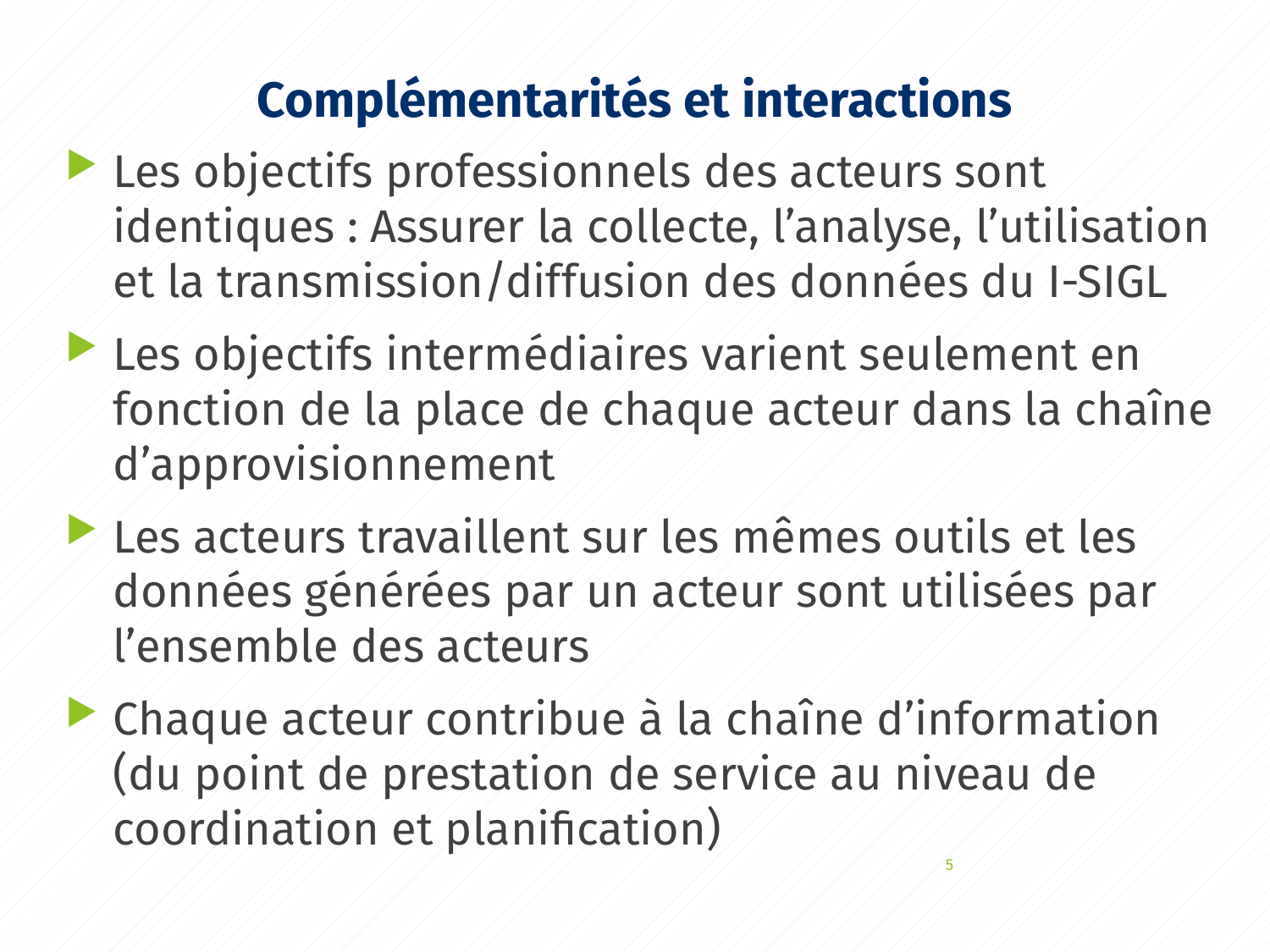

# Complémentarités et interactions
Les objectifs professionnels des acteurs sont identiques : Assurer la collecte, l’analyse, l’utilisation et la transmission/diffusion des données du I-SIGL
Les objectifs intermédiaires varient seulement en fonction de la place de chaque acteur dans la chaîne d’approvisionnement
Les acteurs travaillent sur les mêmes outils et les données générées par un acteur sont utilisées par l’ensemble des acteurs
Chaque acteur contribue à la chaîne d’information (du point de prestation de service au niveau de coordination et planification)
5